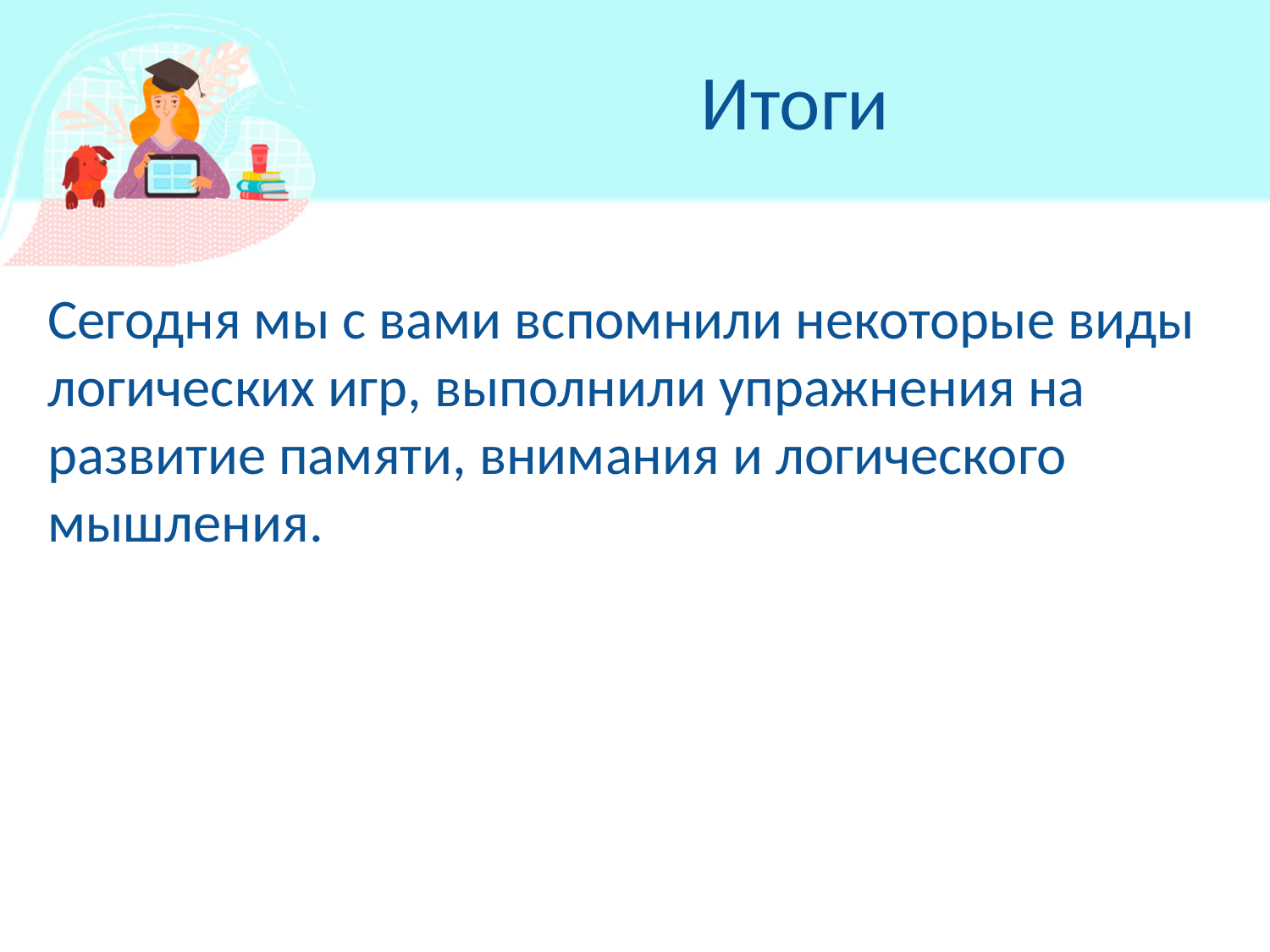

# Итоги
Сегодня мы с вами вспомнили некоторые виды логических игр, выполнили упражнения на развитие памяти, внимания и логического мышления.